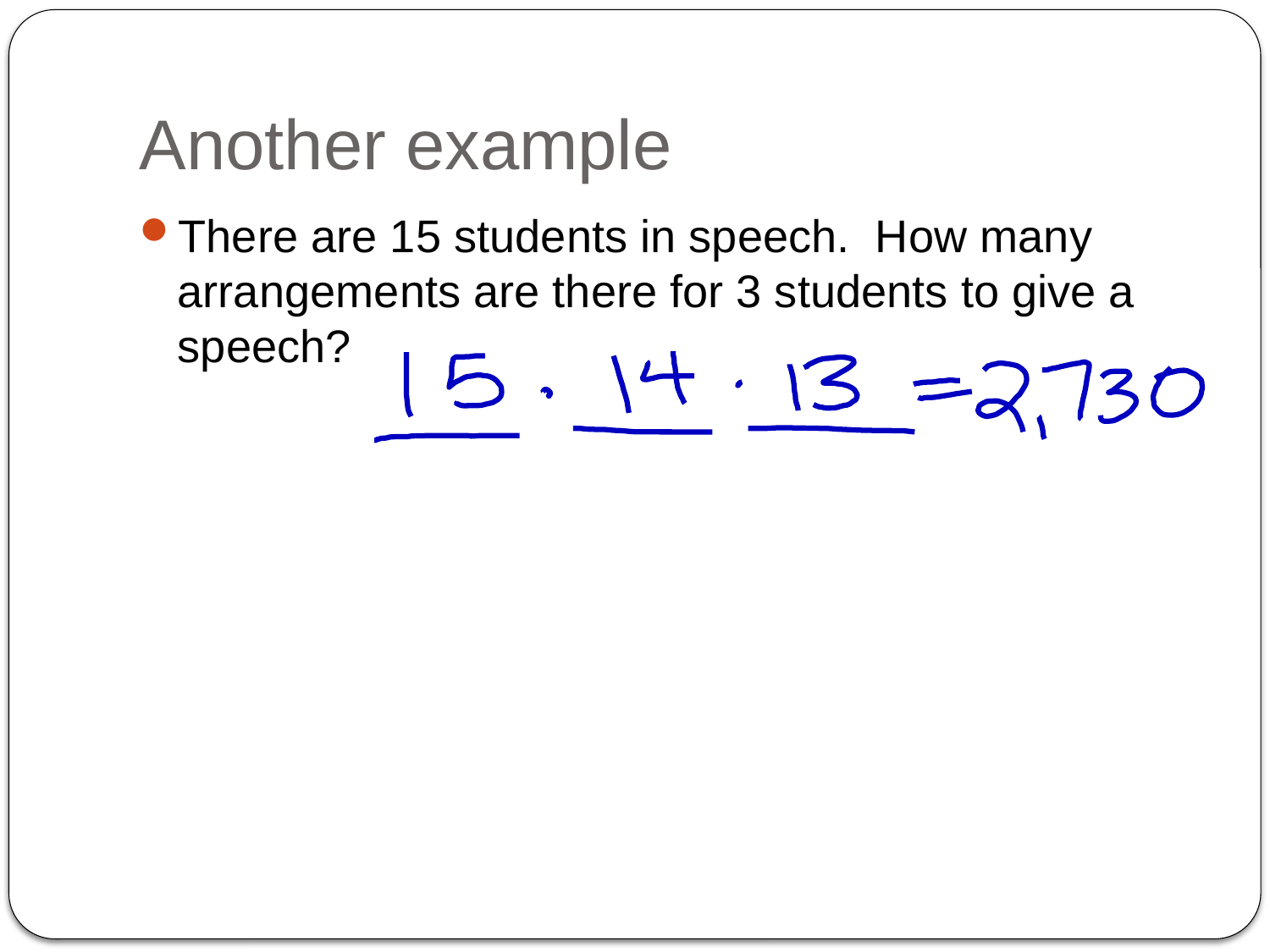

# Another example
There are 15 students in speech.  How many arrangements are there for 3 students to give a speech?